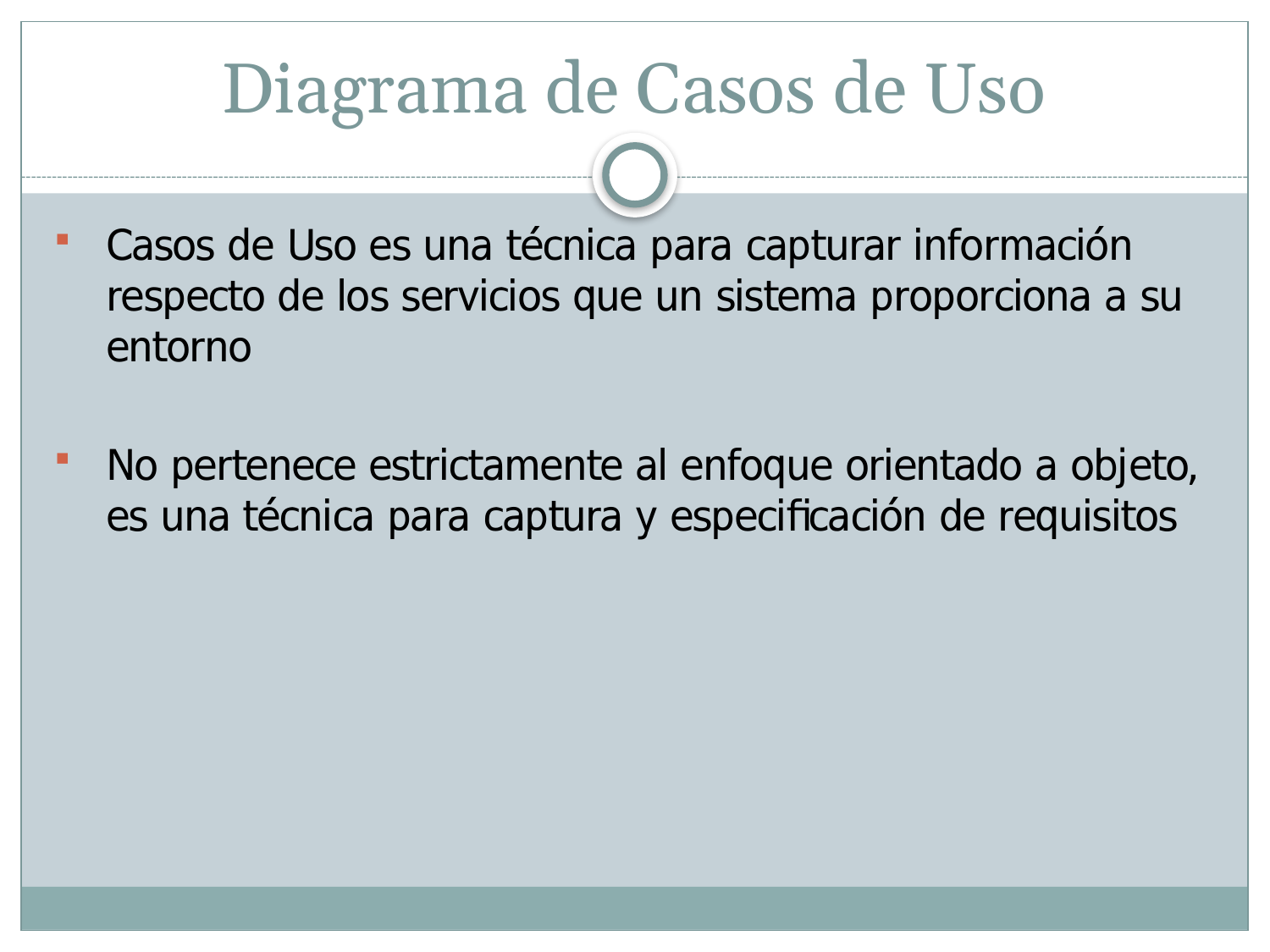

# Diagrama de Casos de Uso
Casos de Uso es una técnica para capturar información respecto de los servicios que un sistema proporciona a su entorno

No pertenece estrictamente al enfoque orientado a objeto, es una técnica para captura y especificación de requisitos